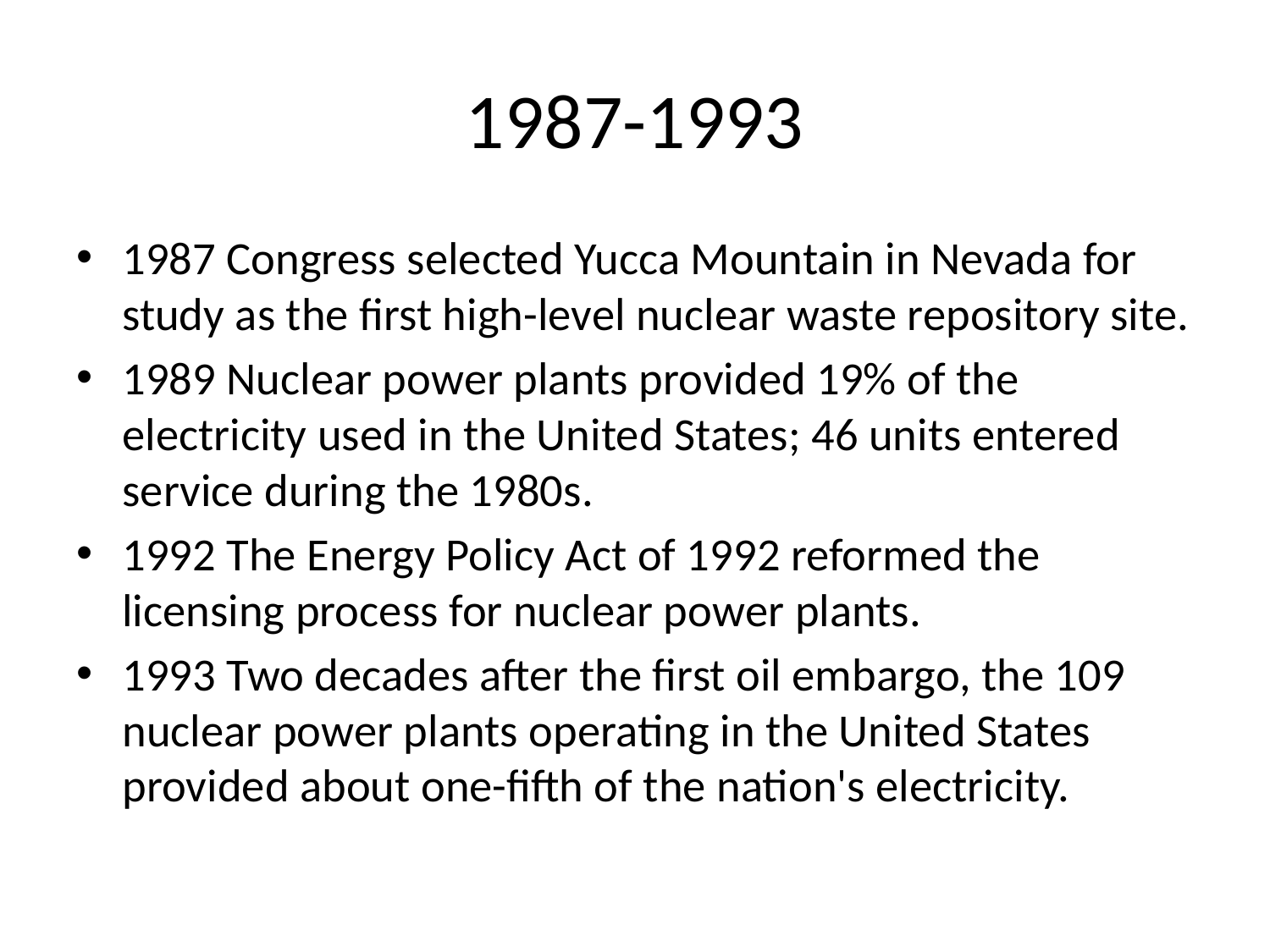

# 1987-1993
1987 Congress selected Yucca Mountain in Nevada for study as the first high-level nuclear waste repository site.
1989 Nuclear power plants provided 19% of the electricity used in the United States; 46 units entered service during the 1980s.
1992 The Energy Policy Act of 1992 reformed the licensing process for nuclear power plants.
1993 Two decades after the first oil embargo, the 109 nuclear power plants operating in the United States provided about one-fifth of the nation's electricity.